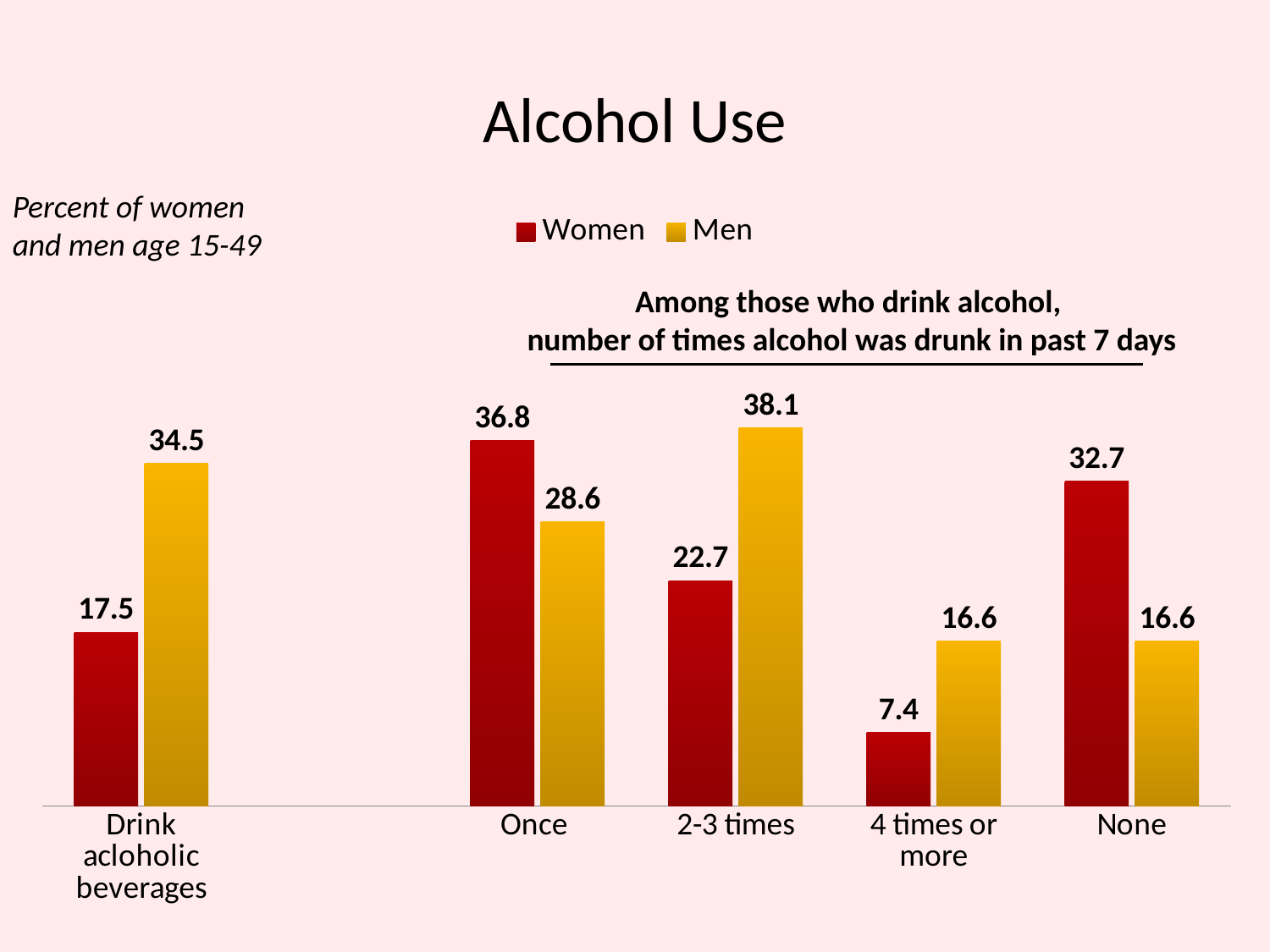

# Alcohol Use
Percent of women and men age 15-49

### Chart

| Category | Women | Men |
|---|---|---|
| Drink acloholic beverages | 17.5 | 34.5 |
|  | None | None |
| Once  | 36.80000000000001 | 28.6 |
| 2-3 times | 22.7 | 38.1 |
| 4 times or more | 7.4 | 16.6 |
| None | 32.7 | 16.6 |
Among those who drink alcohol,
number of times alcohol was drunk in past 7 days